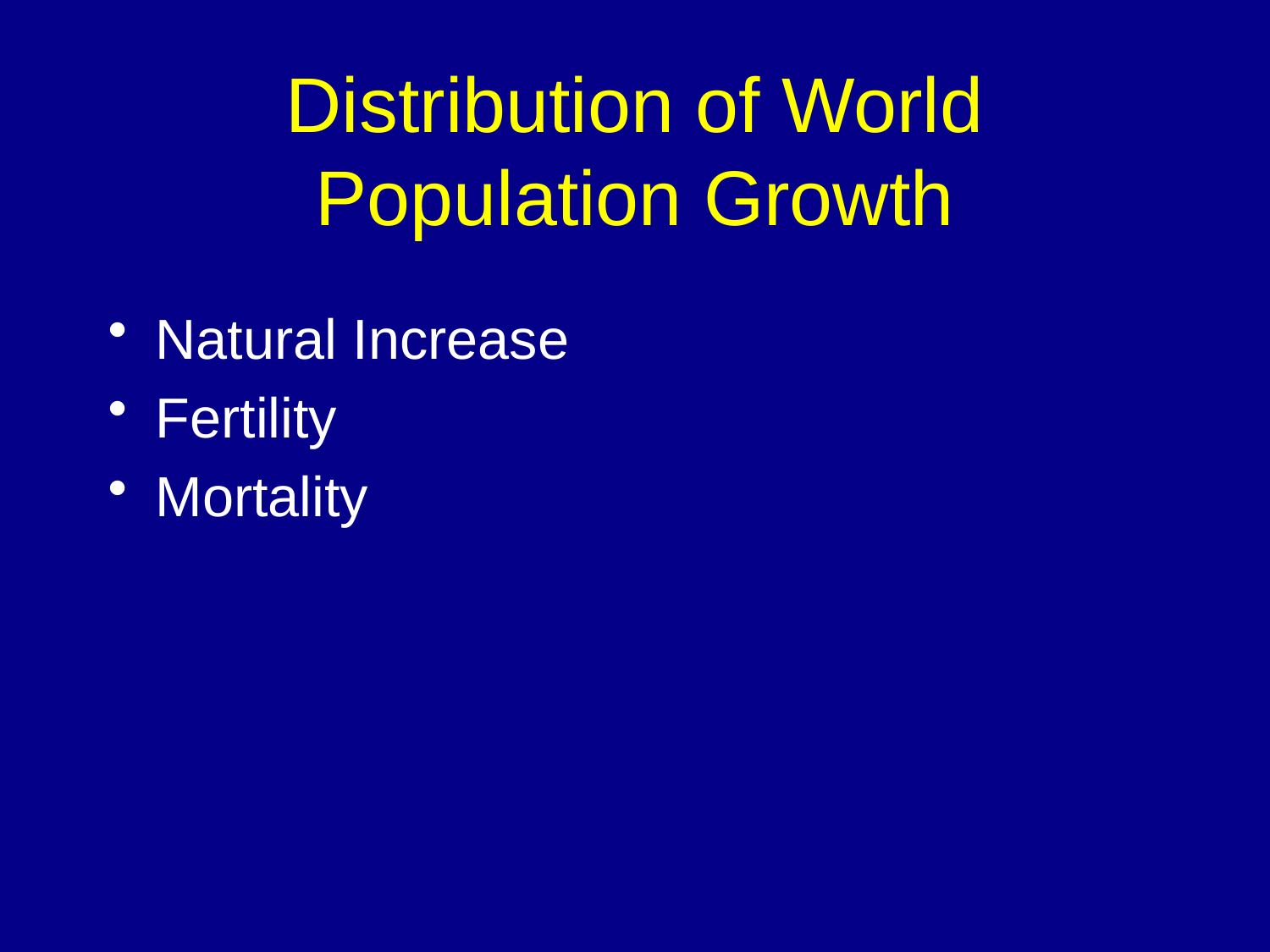

# Distribution of World Population Growth
Natural Increase
Fertility
Mortality